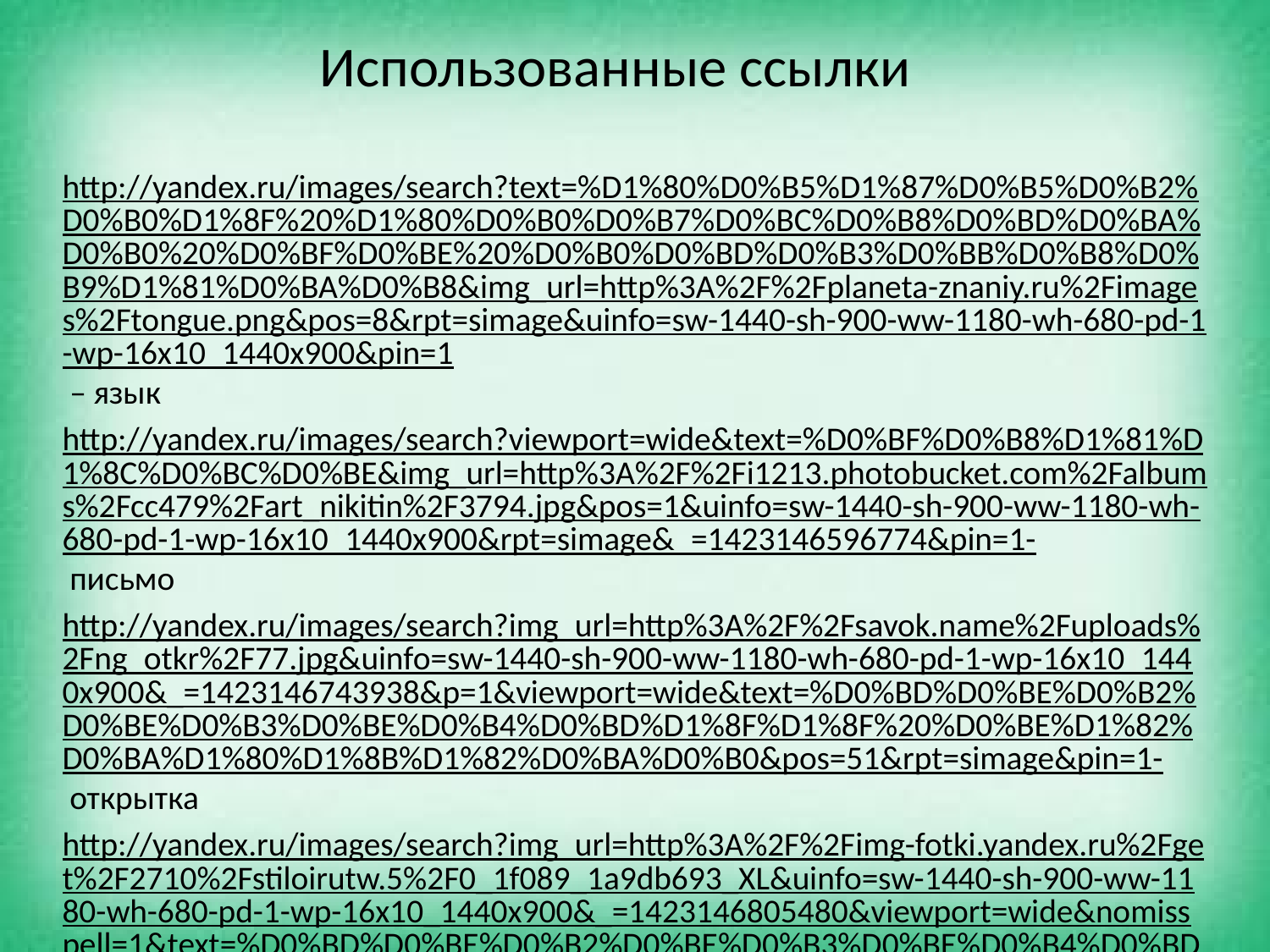

# Использованные ссылки
http://yandex.ru/images/search?text=%D1%80%D0%B5%D1%87%D0%B5%D0%B2%D0%B0%D1%8F%20%D1%80%D0%B0%D0%B7%D0%BC%D0%B8%D0%BD%D0%BA%D0%B0%20%D0%BF%D0%BE%20%D0%B0%D0%BD%D0%B3%D0%BB%D0%B8%D0%B9%D1%81%D0%BA%D0%B8&img_url=http%3A%2F%2Fplaneta-znaniy.ru%2Fimages%2Ftongue.png&pos=8&rpt=simage&uinfo=sw-1440-sh-900-ww-1180-wh-680-pd-1-wp-16x10_1440x900&pin=1 – язык
http://yandex.ru/images/search?viewport=wide&text=%D0%BF%D0%B8%D1%81%D1%8C%D0%BC%D0%BE&img_url=http%3A%2F%2Fi1213.photobucket.com%2Falbums%2Fcc479%2Fart_nikitin%2F3794.jpg&pos=1&uinfo=sw-1440-sh-900-ww-1180-wh-680-pd-1-wp-16x10_1440x900&rpt=simage&_=1423146596774&pin=1- письмо
http://yandex.ru/images/search?img_url=http%3A%2F%2Fsavok.name%2Fuploads%2Fng_otkr%2F77.jpg&uinfo=sw-1440-sh-900-ww-1180-wh-680-pd-1-wp-16x10_1440x900&_=1423146743938&p=1&viewport=wide&text=%D0%BD%D0%BE%D0%B2%D0%BE%D0%B3%D0%BE%D0%B4%D0%BD%D1%8F%D1%8F%20%D0%BE%D1%82%D0%BA%D1%80%D1%8B%D1%82%D0%BA%D0%B0&pos=51&rpt=simage&pin=1- открытка
http://yandex.ru/images/search?img_url=http%3A%2F%2Fimg-fotki.yandex.ru%2Fget%2F2710%2Fstiloirutw.5%2F0_1f089_1a9db693_XL&uinfo=sw-1440-sh-900-ww-1180-wh-680-pd-1-wp-16x10_1440x900&_=1423146805480&viewport=wide&nomisspell=1&text=%D0%BD%D0%BE%D0%B2%D0%BE%D0%B3%D0%BE%D0%B4%D0%BD%D1%8F%D1%8F%20%D0%BC%D0%B0%D1%80%D0%BA%D0%B0&pos=4&rpt=simage&pin=1- марка
http://yandex.ru/images/search?viewport=wide&text=%D0%BA%D0%BE%D0%BD%D0%B2%D0%B5%D1%80%D1%82&img_url=http%3A%2F%2Fwww.sergio.by%2Fblog%2Fwp-content%2Fuploads%2F2011%2F01%2Fenvelope_15.jpg&pos=27&uinfo=sw-1440-sh-900-ww-1180-wh-680-pd-1-wp-16x10_1440x900&rpt=simage&_=1423146845792&pin=1- конверт
http://yandex.ru/images/search?img_url=http%3A%2F%2Fimg-fotki.yandex.ru%2Fget%2F6413%2F128890803.7%2F0_8eba5_c7f77cdb_XL&uinfo=sw-1440-sh-900-ww-1180-wh-680-pd-1-wp-16x10_1440x900&_=1423146948272&p=1&viewport=wide&text=%D0%BF%D0%BE%D1%87%D1%82%D0%BE%D0%B2%D1%8B%D0%B9%20%D1%8F%D1%89%D0%B8%D0%BA%20%D0%B0%D0%BD%D0%B3%D0%BB%D0%B8%D0%B9%D1%81%D0%BA%D0%B8%D0%B9&pos=52&rpt=simage&pin=1- почтовый ящик
http://yandex.ru/images/search?viewport=wide&text=%D0%BF%D0%BE%D1%87%D1%82%D0%B0&img_url=http%3A%2F%2Fimg-fotki.yandex.ru%2Fget%2F2%2Fmrakos.0%2F0_2040_172e65d7_XL&pos=21&uinfo=sw-1440-sh-900-ww-1180-wh-680-pd-1-wp-16x10_1440x900&rpt=simage&_=1423147008483&pin=1- почта
http://yandex.ru/images/search?text=%D0%BF%D0%BE%D1%87%D1%82%D0%B0%D0%BB%D1%8C%D0%BE%D0%BD&uinfo=sw-1440-sh-900-ww-1180-wh-680-pd-1-wp-16x10_1440x900&pin=1- почтальон
http://yandex.ru/images/search?viewport=wide&text=%D0%B0%D0%B4%D1%80%D0%B5%D1%81%20%D0%BD%D0%B0%20%D0%BF%D0%B8%D1%81%D1%8C%D0%BC%D0%B5&img_url=http%3A%2F%2Fwww.sbornet.ru%2Fimage%2Fletter%2F1.jpg&pos=23&uinfo=sw-1440-sh-900-ww-1180-wh-680-pd-1-wp-16x10_1440x900&rpt=simage&_=1423147159615&pin=1- адрес